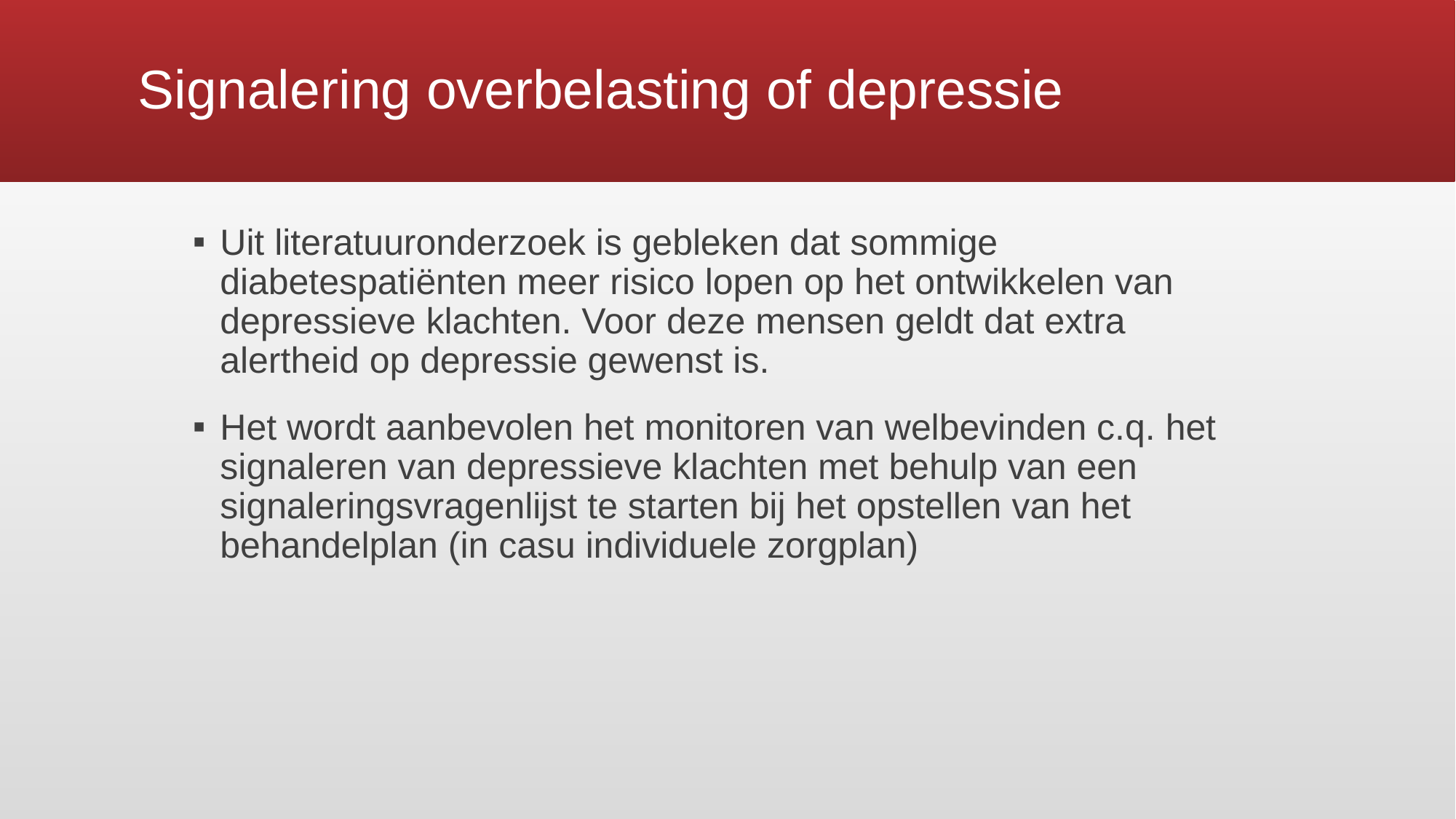

# Signalering overbelasting of depressie
Uit literatuuronderzoek is gebleken dat sommige diabetespatiënten meer risico lopen op het ontwikkelen van depressieve klachten. Voor deze mensen geldt dat extra alertheid op depressie gewenst is.
Het wordt aanbevolen het monitoren van welbevinden c.q. het signaleren van depressieve klachten met behulp van een signaleringsvragenlijst te starten bij het opstellen van het behandelplan (in casu individuele zorgplan)